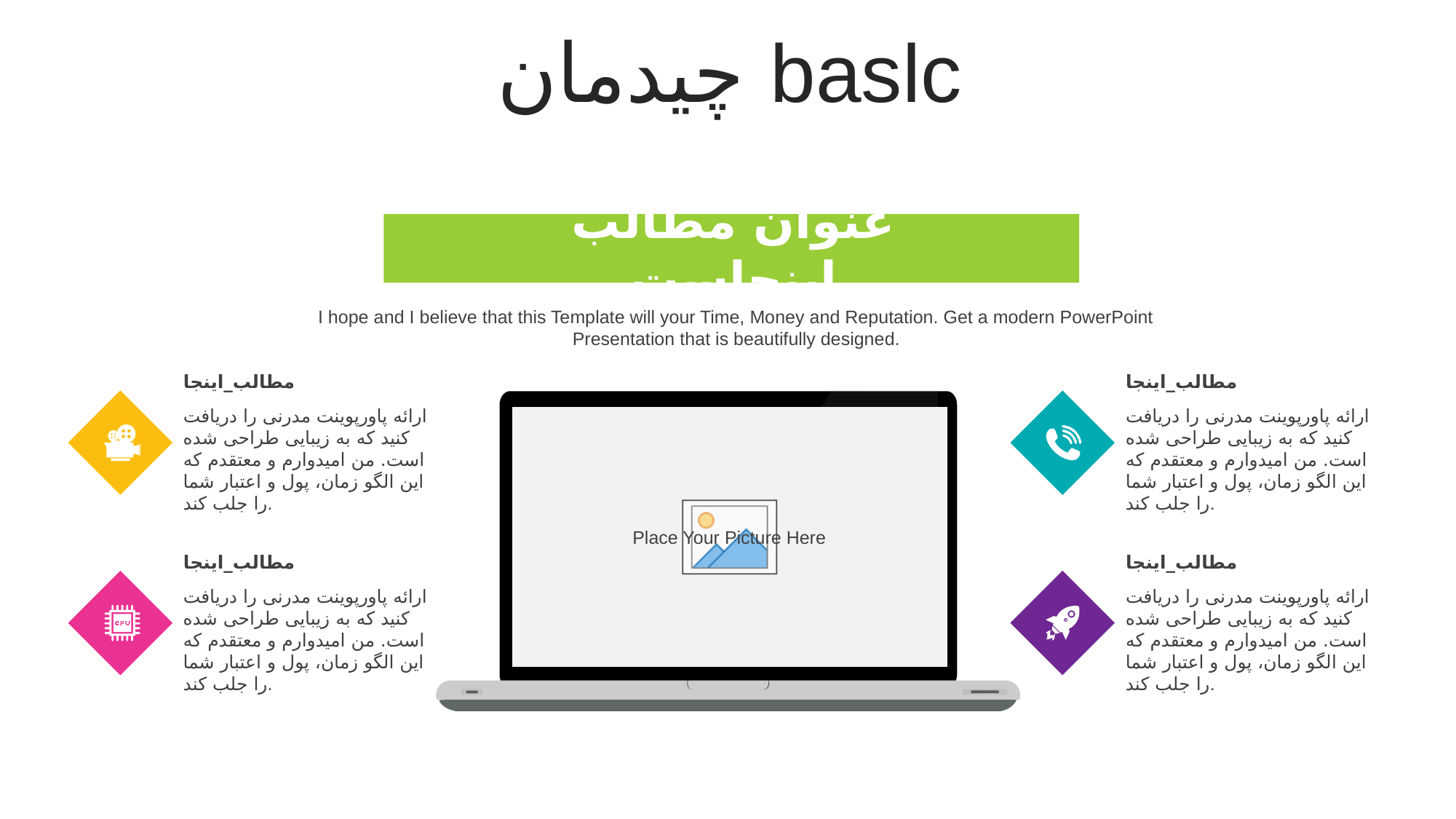

چیدمان baslc
عنوان مطالب اینجاست

I hope and I believe that this Template will your Time, Money and Reputation. Get a modern PowerPoint  Presentation that is beautifully designed.
مطالب_اینجا
ارائه پاورپوینت مدرنی را دریافت کنید که به زیبایی طراحی شده است. من امیدوارم و معتقدم که این الگو زمان، پول و اعتبار شما را جلب کند.
مطالب_اینجا
ارائه پاورپوینت مدرنی را دریافت کنید که به زیبایی طراحی شده است. من امیدوارم و معتقدم که این الگو زمان، پول و اعتبار شما را جلب کند.

مطالب_اینجا
ارائه پاورپوینت مدرنی را دریافت کنید که به زیبایی طراحی شده است. من امیدوارم و معتقدم که این الگو زمان، پول و اعتبار شما را جلب کند.
مطالب_اینجا
ارائه پاورپوینت مدرنی را دریافت کنید که به زیبایی طراحی شده است. من امیدوارم و معتقدم که این الگو زمان، پول و اعتبار شما را جلب کند.